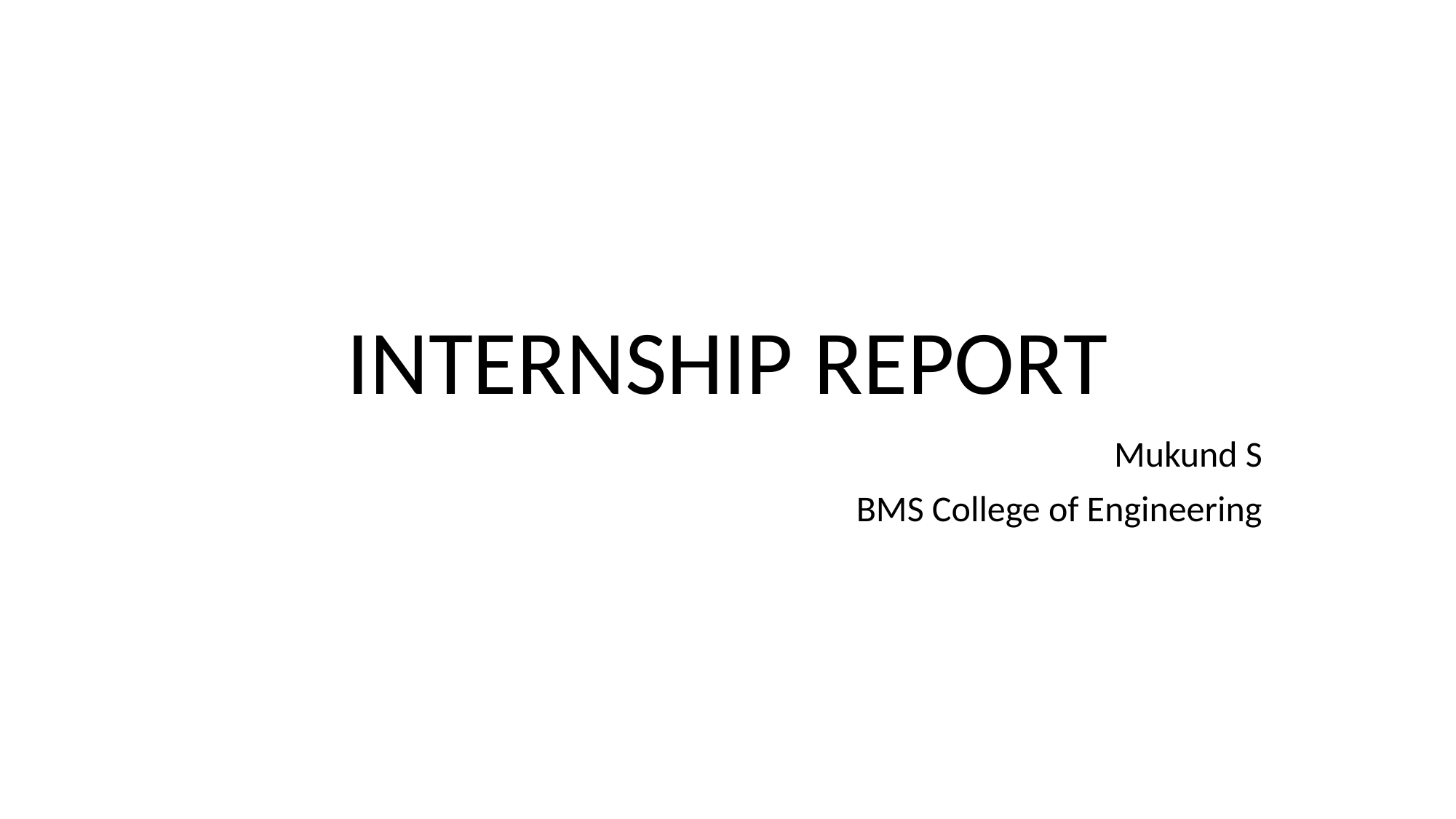

# INTERNSHIP REPORT
Mukund S
BMS College of Engineering